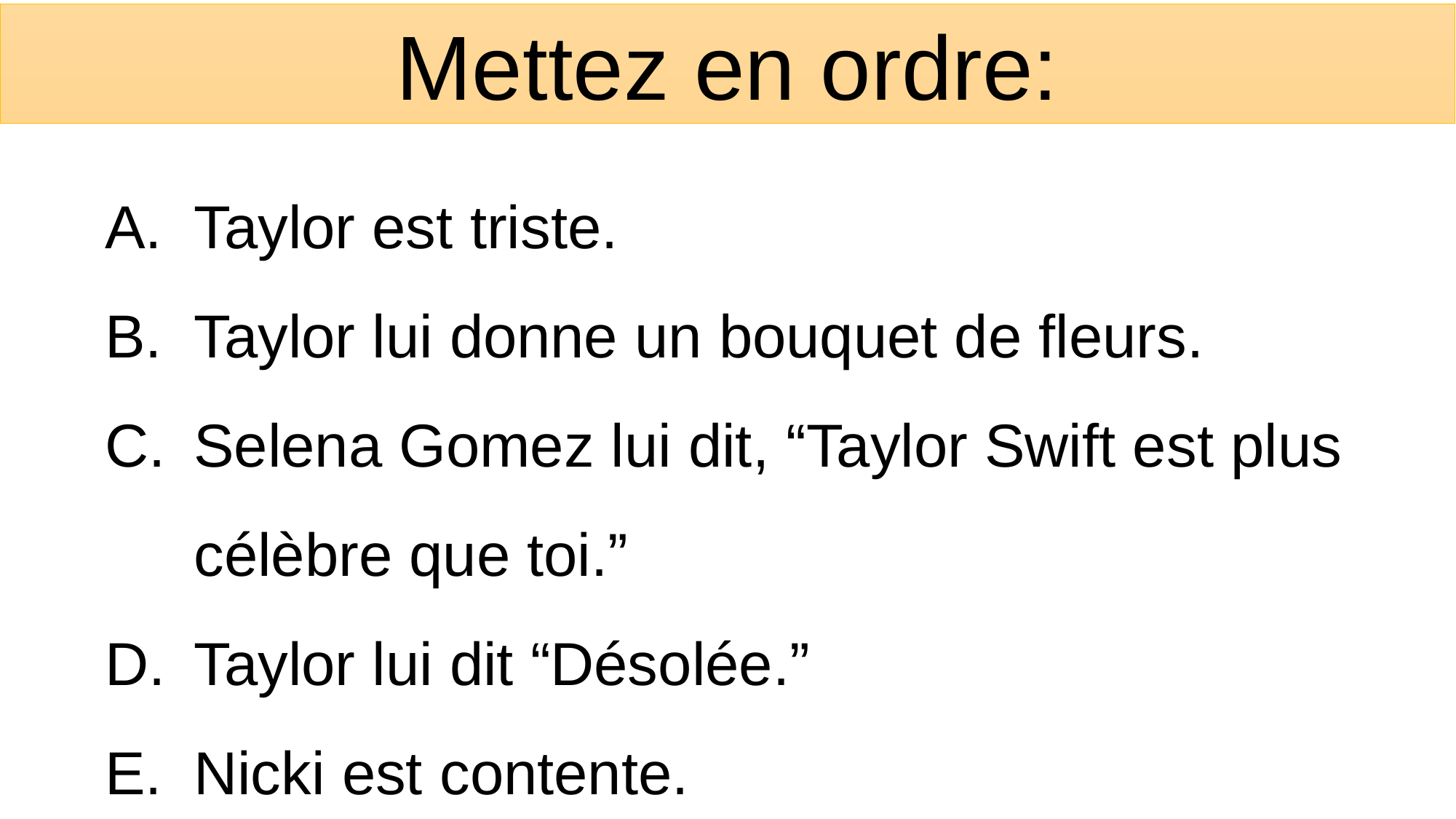

Mettez en ordre:
Taylor est triste.
Taylor lui donne un bouquet de fleurs.
Selena Gomez lui dit, “Taylor Swift est plus célèbre que toi.”
Taylor lui dit “Désolée.”
Nicki est contente.
Nicki Minaj est fachée.